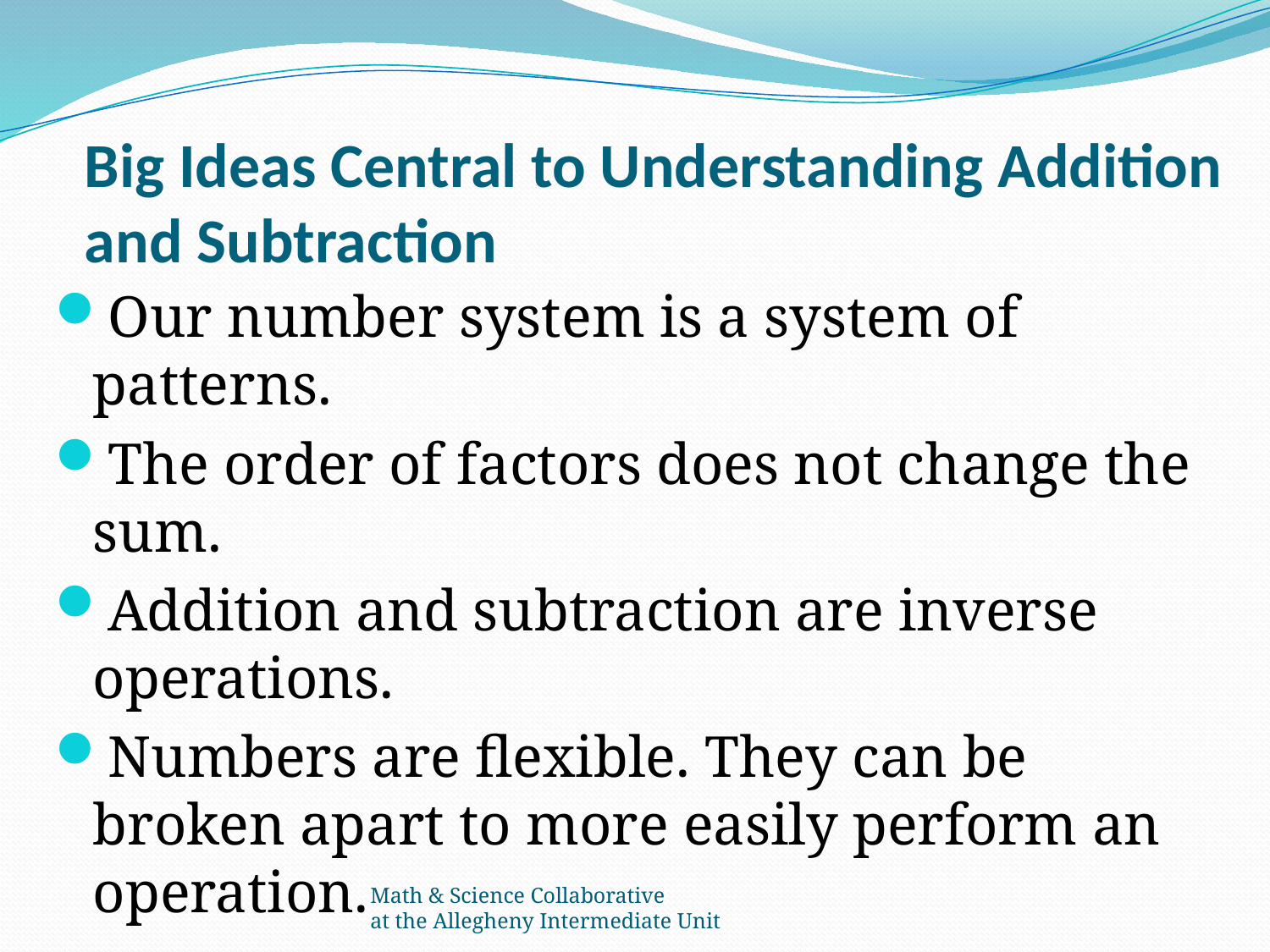

# Big Ideas Central to Understanding Addition and Subtraction
Our number system is a system of patterns.
The order of factors does not change the sum.
Addition and subtraction are inverse operations.
Numbers are flexible. They can be broken apart to more easily perform an operation.
Math & Science Collaborative
at the Allegheny Intermediate Unit